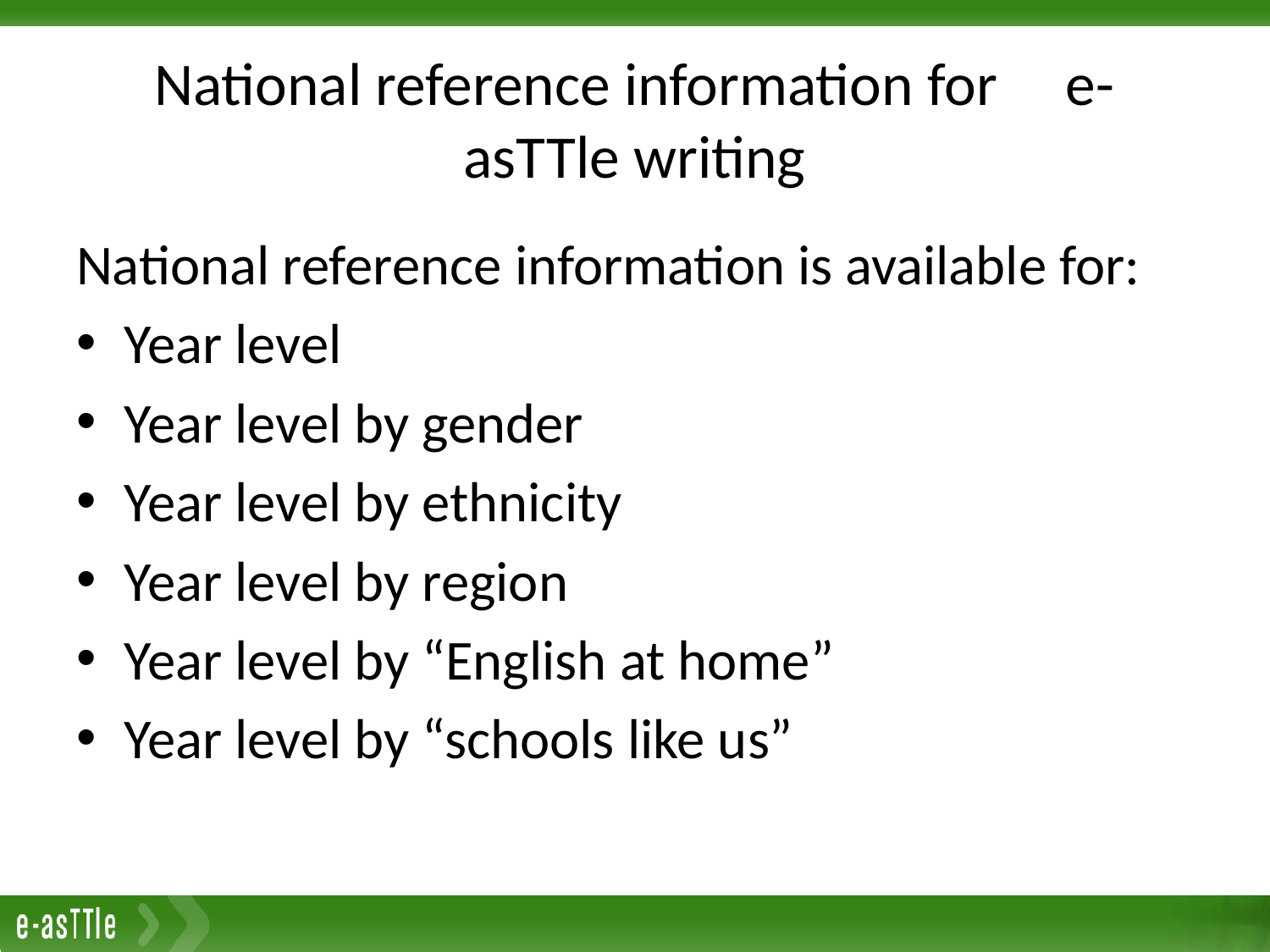

# National reference information for     e-asTTle writing
National reference information is available for:
Year level
Year level by gender
Year level by ethnicity
Year level by region
Year level by “English at home”
Year level by “schools like us”